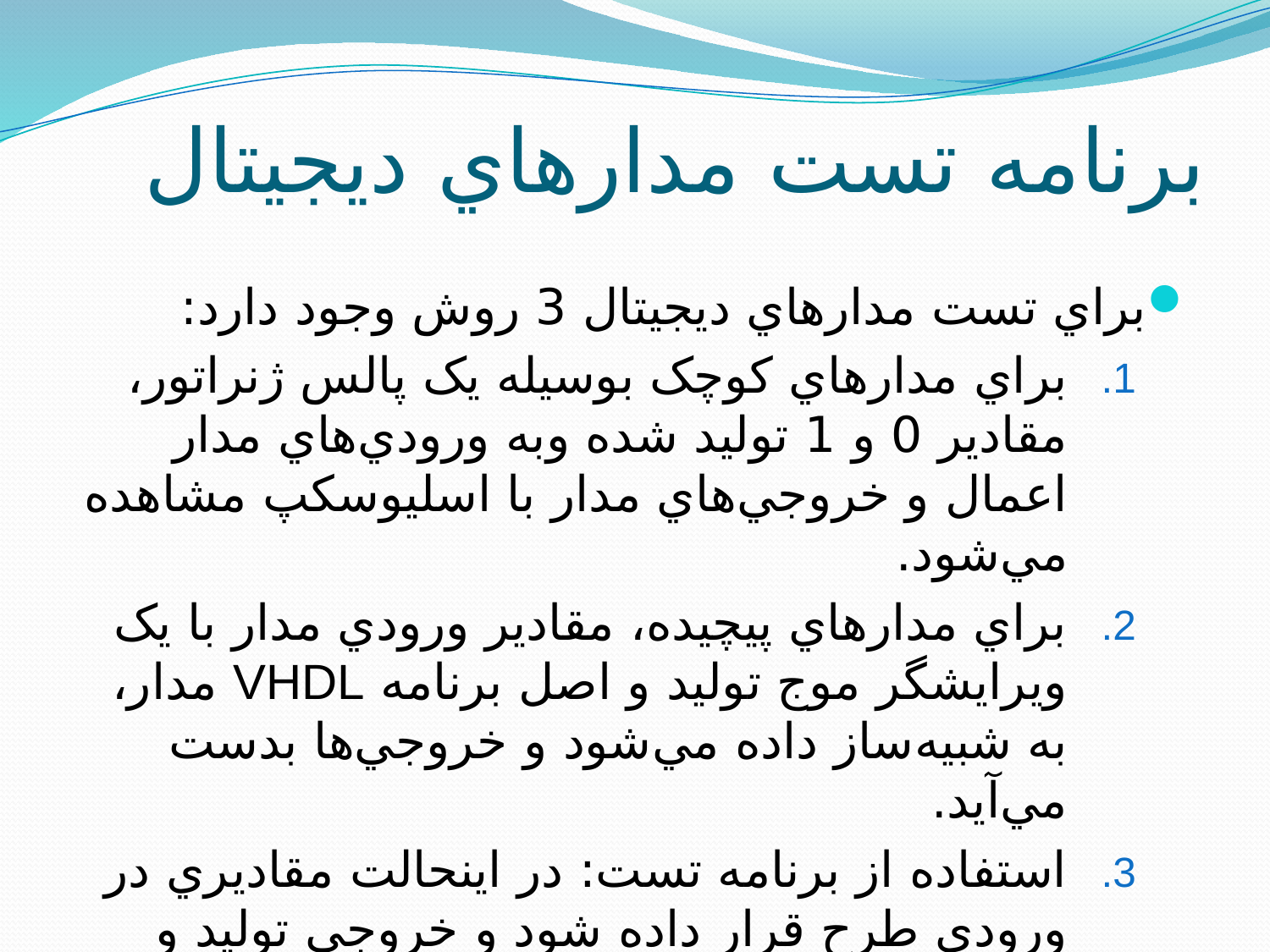

# برنامه تست مدارهاي ديجيتال
براي تست مدارهاي ديجيتال 3 روش وجود دارد:
براي مدارهاي کوچک بوسيله يک پالس ژنراتور، مقادير 0 و 1 توليد شده وبه ورودي‌هاي مدار اعمال و خروجي‌هاي مدار با اسليوسکپ مشاهده مي‌شود.
براي مدارهاي پيچيده، مقادير ورودي مدار با يک ويرايشگر موج توليد و اصل برنامه VHDL مدار، به شبيه‌ساز داده مي‌شود و خروجي‌ها بدست مي‌آيد.
استفاده از برنامه تست: در اينحالت مقاديري در ورودي طرح قرار داده ‌شود و خروجي توليد و مورد بررسي قرار مي‌گيرد.